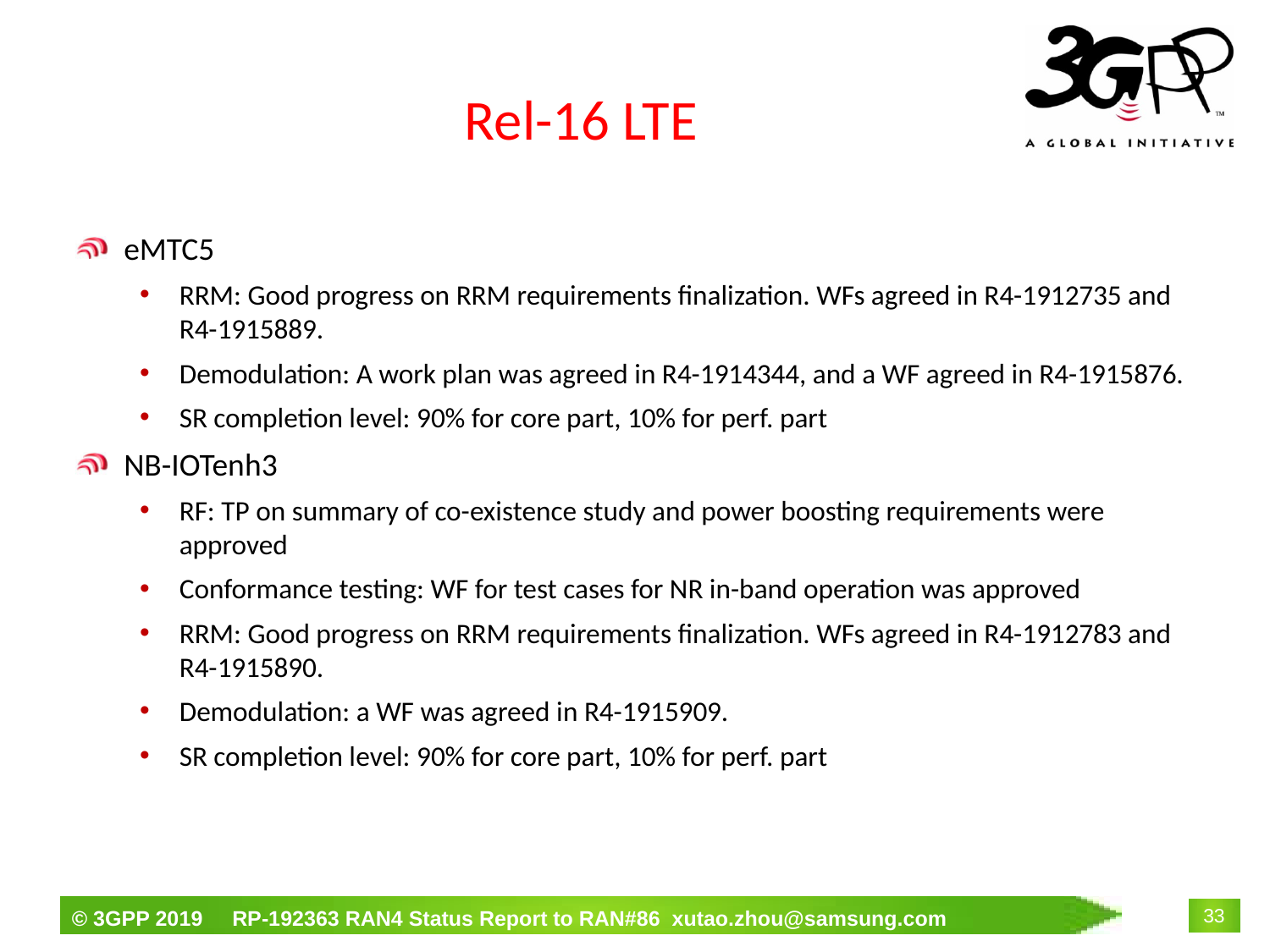

# Rel-16 LTE
eMTC5
RRM: Good progress on RRM requirements finalization. WFs agreed in R4-1912735 and R4-1915889.
Demodulation: A work plan was agreed in R4-1914344, and a WF agreed in R4-1915876.
SR completion level: 90% for core part, 10% for perf. part
NB-IOTenh3
RF: TP on summary of co-existence study and power boosting requirements were approved
Conformance testing: WF for test cases for NR in-band operation was approved
RRM: Good progress on RRM requirements finalization. WFs agreed in R4-1912783 and R4-1915890.
Demodulation: a WF was agreed in R4-1915909.
SR completion level: 90% for core part, 10% for perf. part